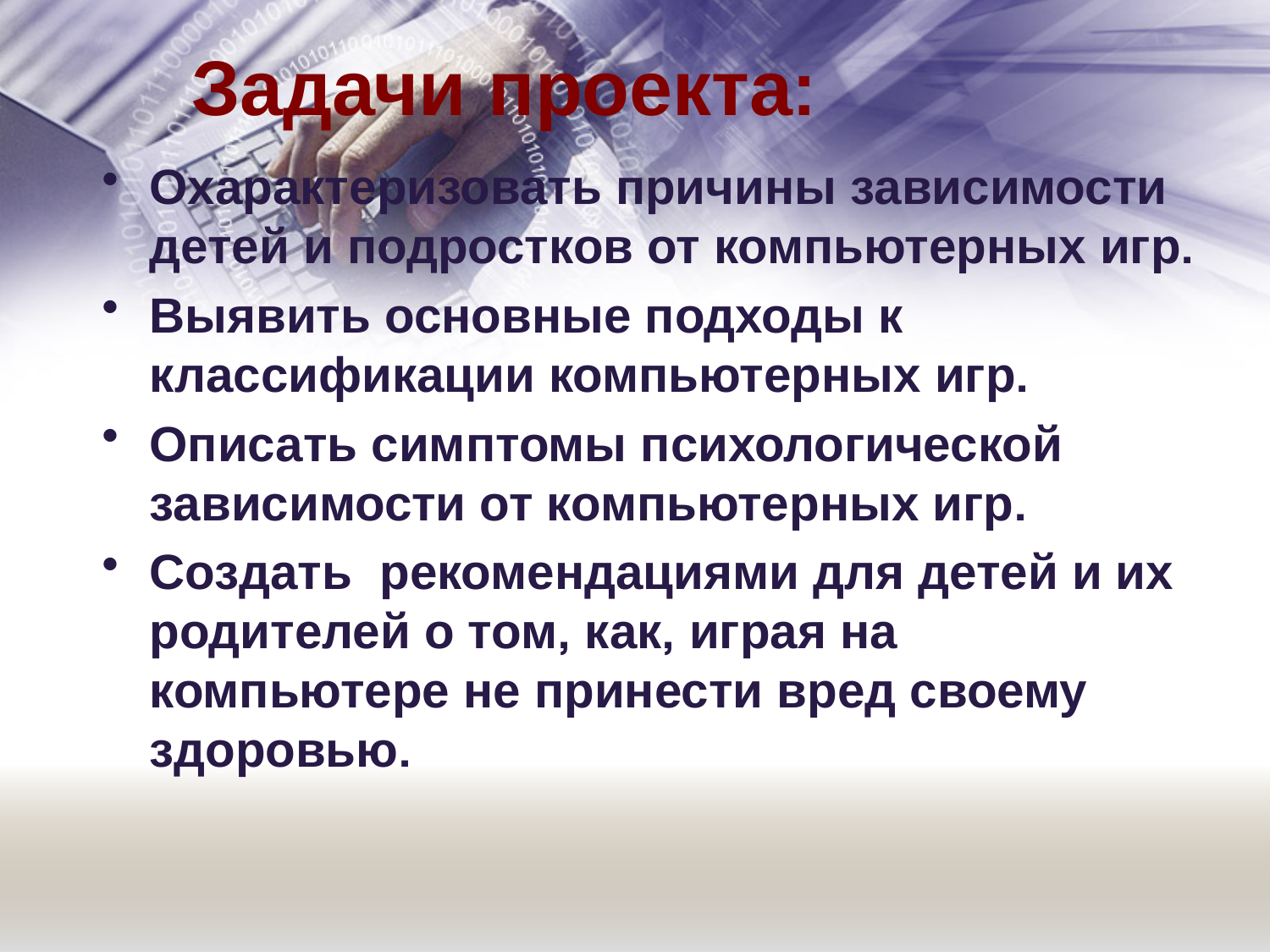

# Задачи проекта:
Охарактеризовать причины зависимости детей и подростков от компьютерных игр.
Выявить основные подходы к классификации компьютерных игр.
Описать симптомы психологической зависимости от компьютерных игр.
Создать  рекомендациями для детей и их родителей о том, как, играя на компьютере не принести вред своему здоровью.